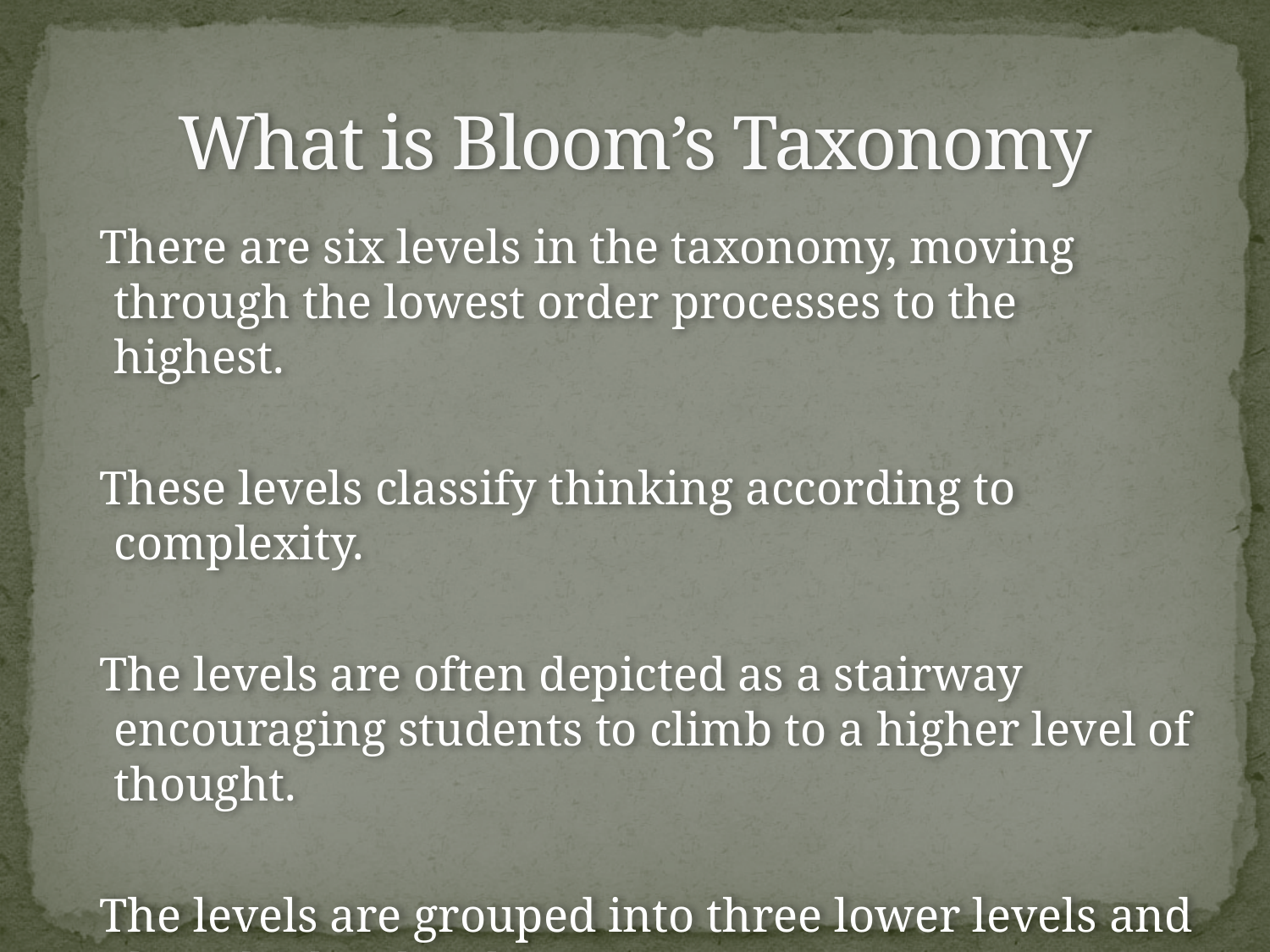

# What is Bloom’s Taxonomy
  There are six levels in the taxonomy, moving through the lowest order processes to the highest.

  These levels classify thinking according to complexity.

  The levels are often depicted as a stairway encouraging students to climb to a higher level of thought.

  The levels are grouped into three lower levels and three higher levels.